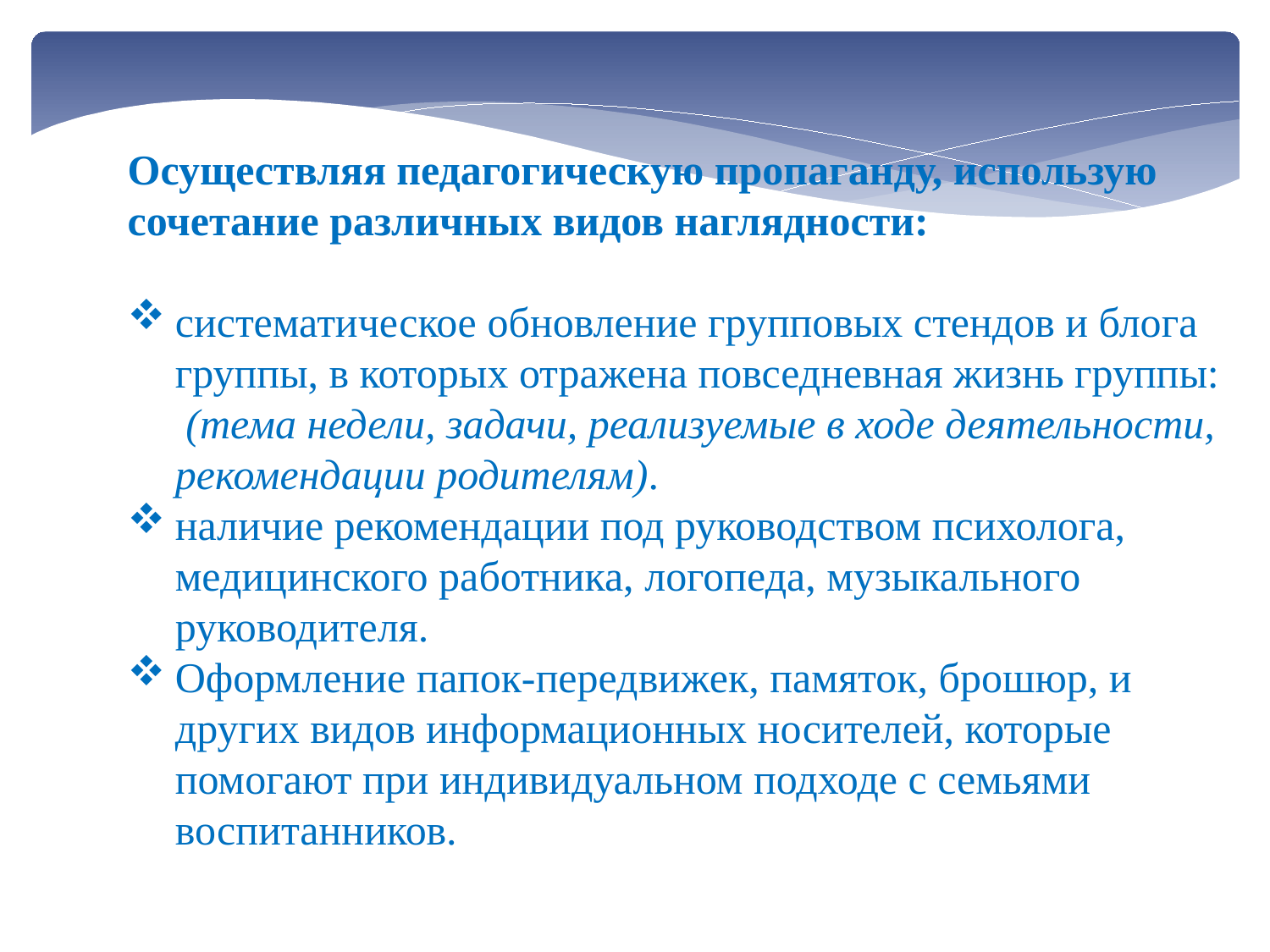

Осуществляя педагогическую пропаганду, использую сочетание различных видов наглядности:

систематическое обновление групповых стендов и блога группы, в которых отражена повседневная жизнь группы:  (тема недели, задачи, реализуемые в ходе деятельности, рекомендации родителям).
наличие рекомендации под руководством психолога, медицинского работника, логопеда, музыкального руководителя.
Оформление папок-передвижек, памяток, брошюр, и других видов информационных носителей, которые помогают при индивидуальном подходе с семьями воспитанников.